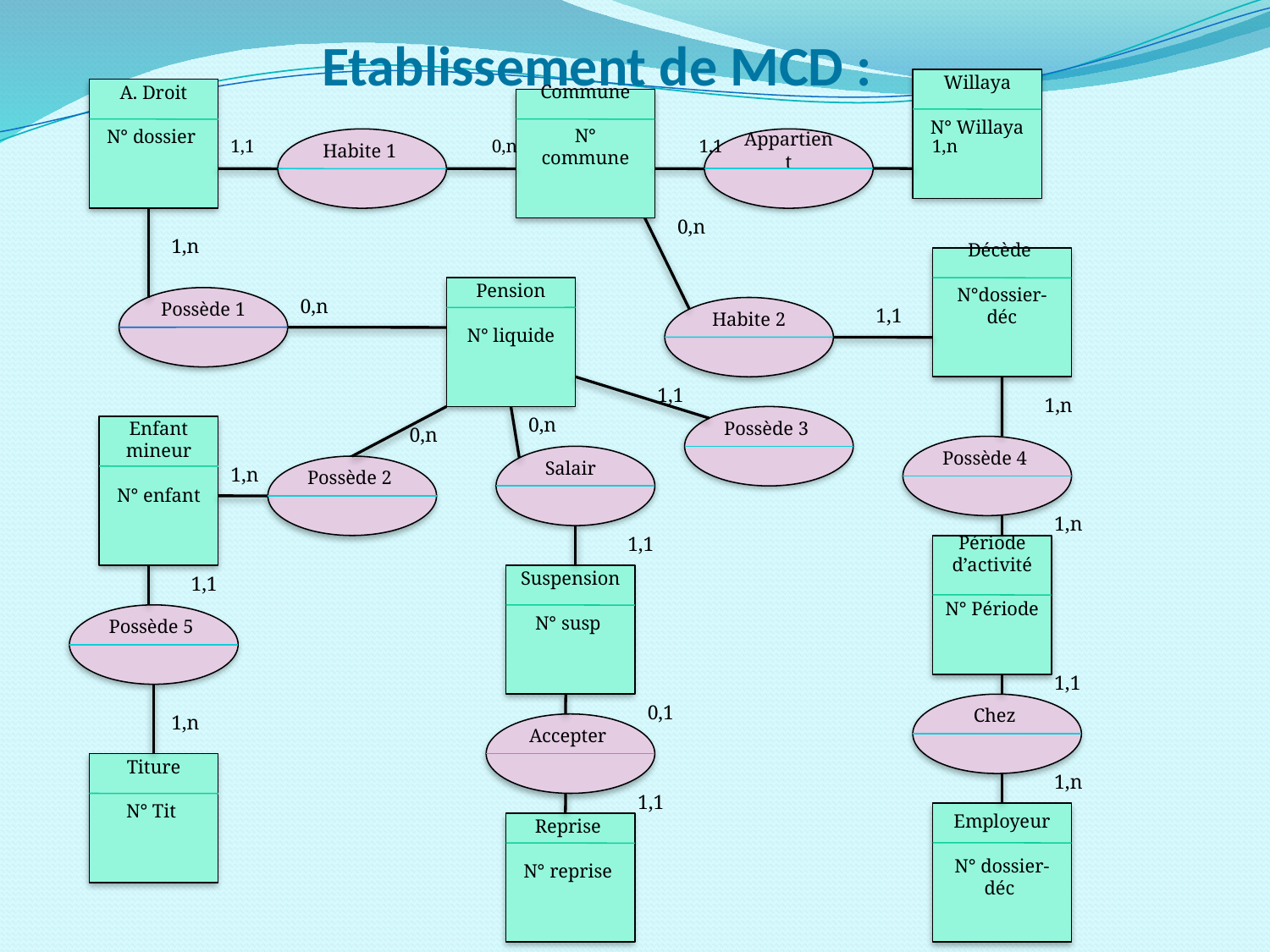

# Etablissement de MCD :
Willaya

N° Willaya

A. Droit

N° dossier

Commune

N° commune

1,1                                                   0,n                                       1,1                                             1,n

Habite 1

Appartient

0,n
1,n
Décède

N°dossier-déc

Pension

N° liquide

Possède 1

0,n

Habite 2

1,1
1,1
1,n
0,n

Possède 3

Enfant mineur

N° enfant

0,n

Possède 4

Salair

1,n

Possède 2

1,n
1,1
Période d’activité

N° Période

1,1
Suspension

N° susp

Possède 5

1,1
0,1

Chez

1,n

Accepter

Titure

N° Tit

1,n
1,1

Employeur

N° dossier-déc

Reprise

N° reprise